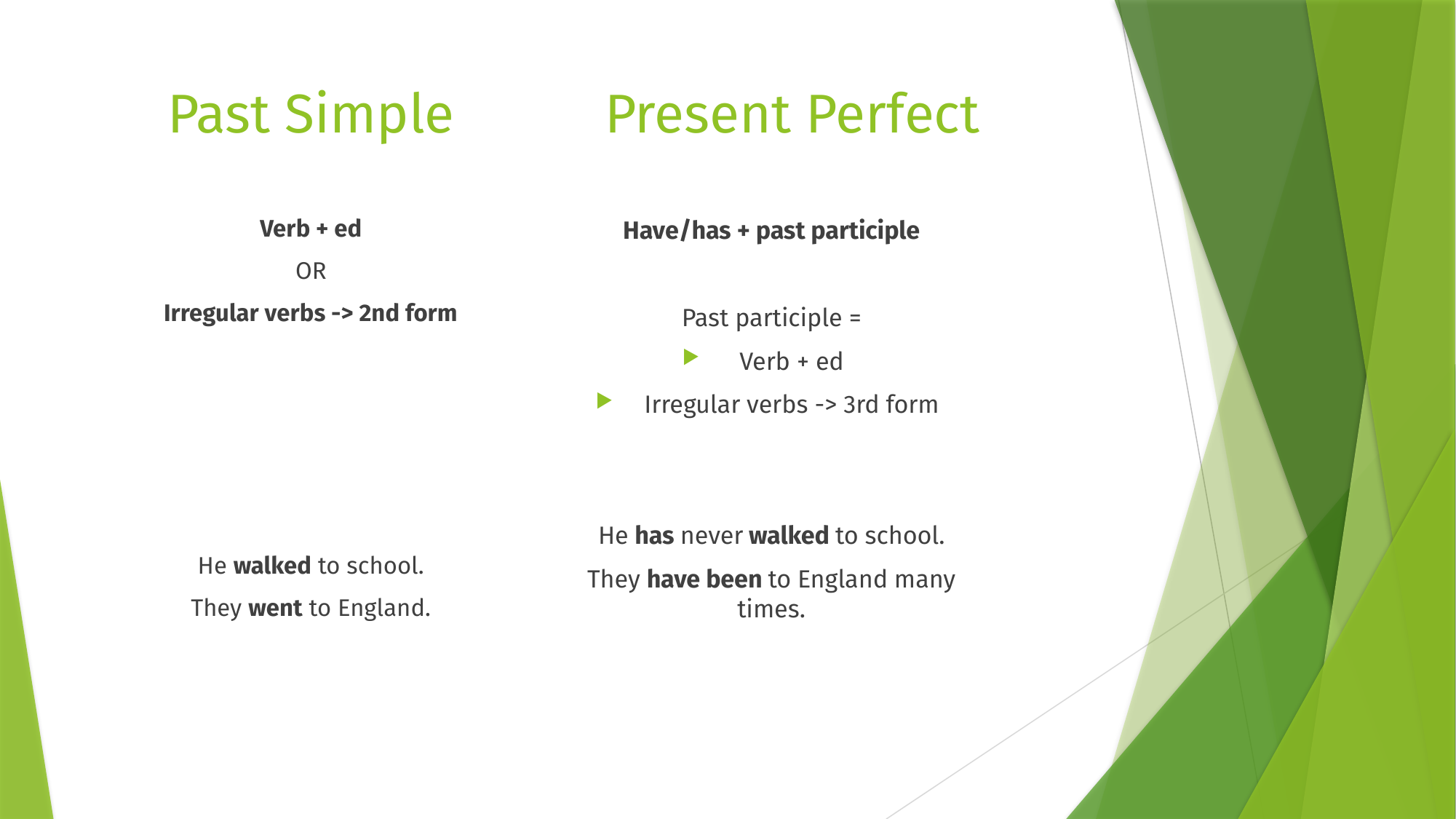

# Past Simple
Present Perfect

Have/has + past participle

Past participle =
Verb + ed
Irregular verbs -> 3rd form

He has never walked to school.
They have been to England many times.

Verb + ed
OR
Irregular verbs -> 2nd form

He walked to school.
They went to England.